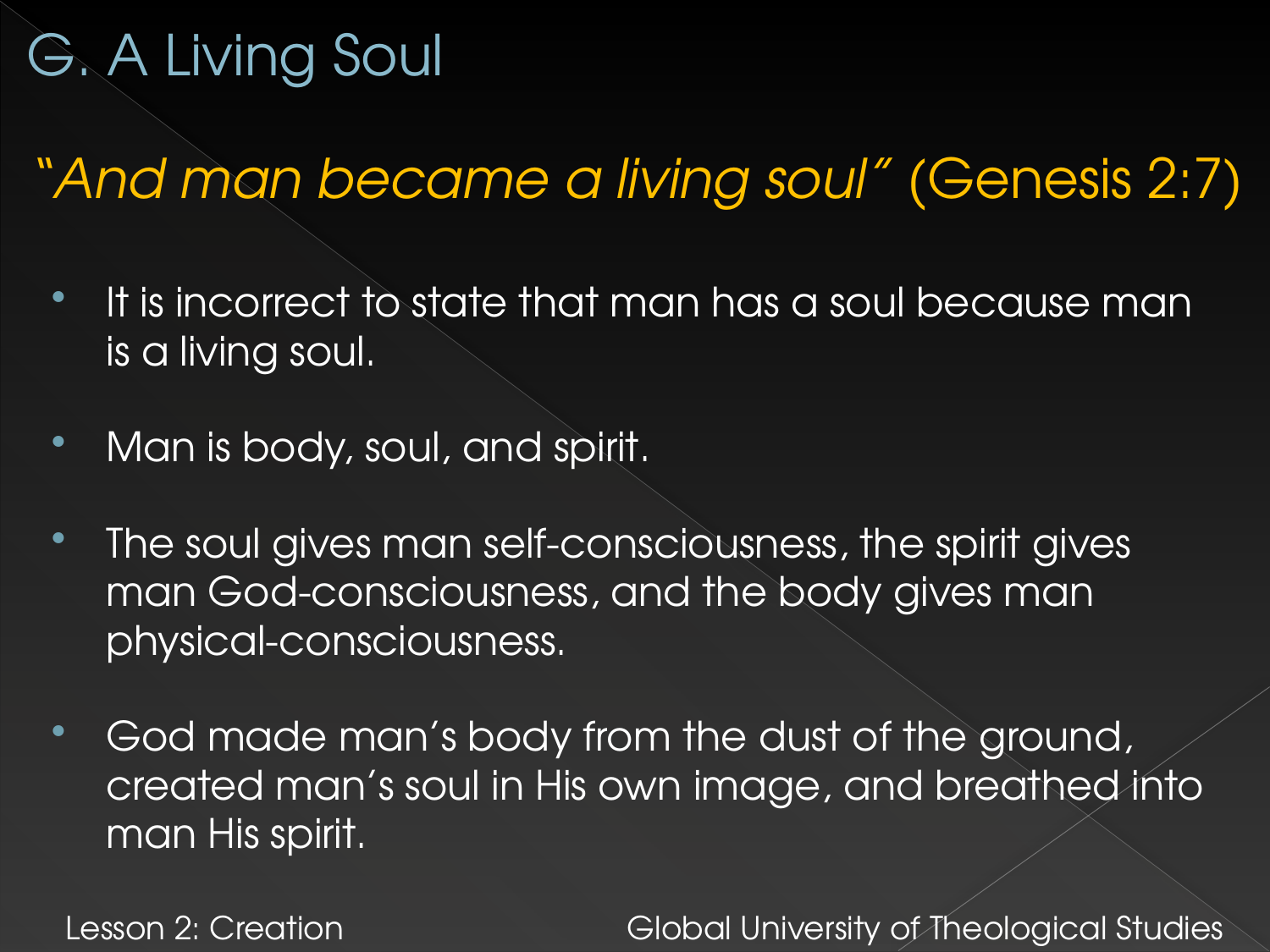

# G. A Living Soul
“And man became a living soul” (Genesis 2:7)
It is incorrect to state that man has a soul because man is a living soul.

Man is body, soul, and spirit.

The soul gives man self-consciousness, the spirit gives man God-consciousness, and the body gives man physical-consciousness.

God made man’s body from the dust of the ground, created man’s soul in His own image, and breathed into man His spirit.
Lesson 2: Creation                                Global University of Theological Studies